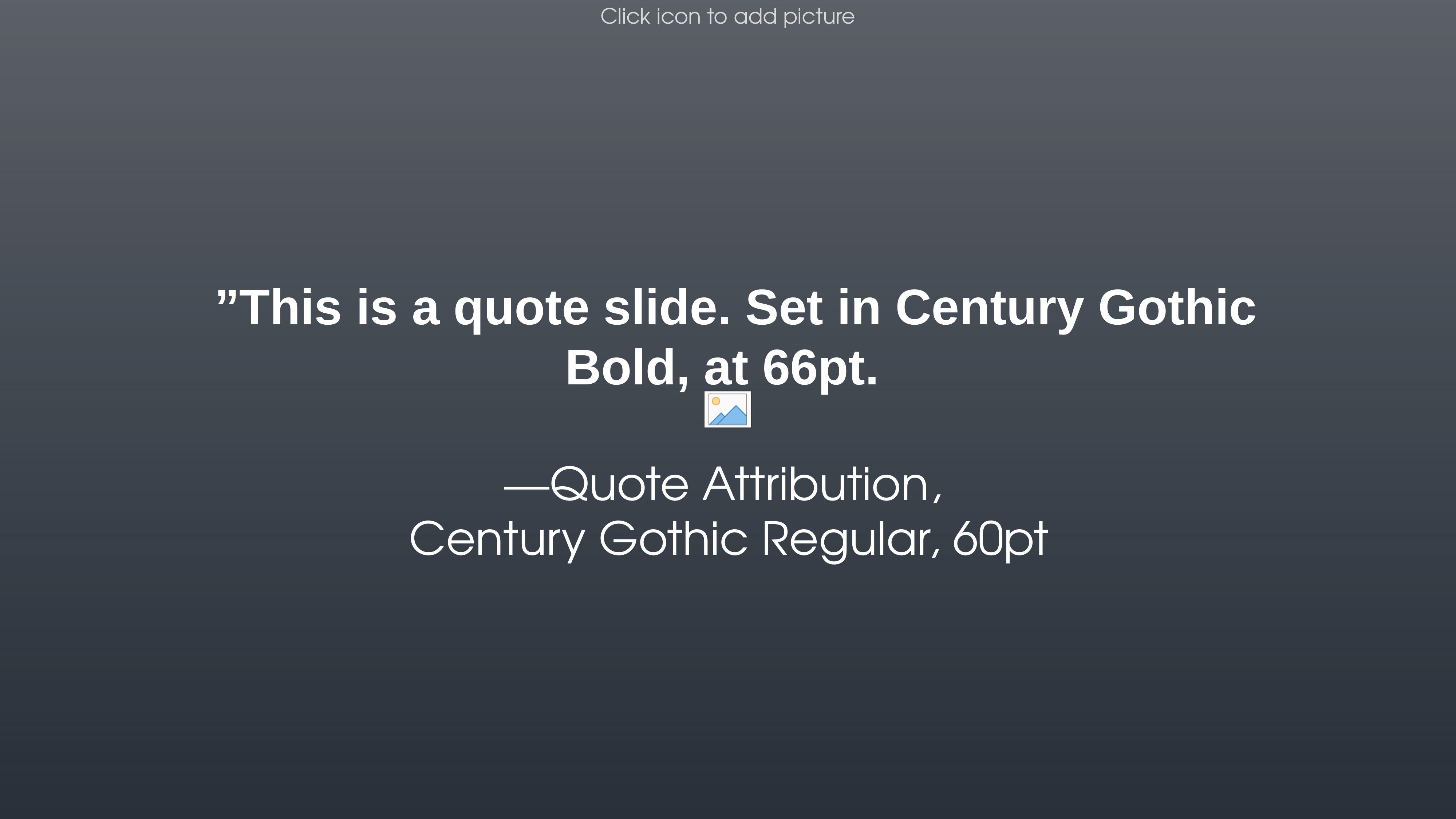

”This is a quote slide. Set in Century Gothic Bold, at 66pt.

—Quote Attribution,
Century Gothic Regular, 60pt